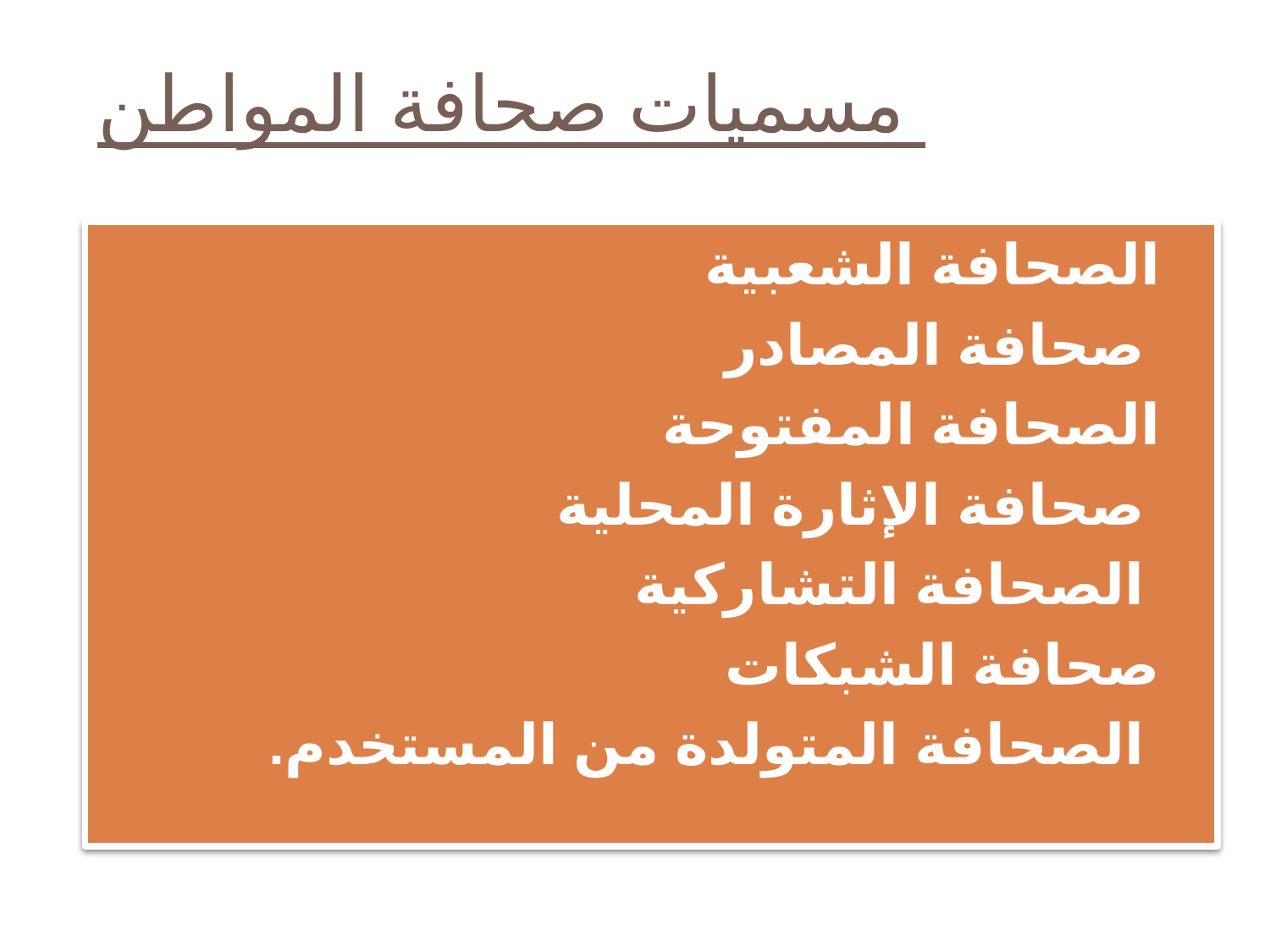

# مسميات صحافة المواطن
الصحافة الشعبية
 صحافة المصادر
الصحافة المفتوحة
 صحافة الإثارة المحلية
 الصحافة التشاركية
صحافة الشبكات
 الصحافة المتولدة من المستخدم.